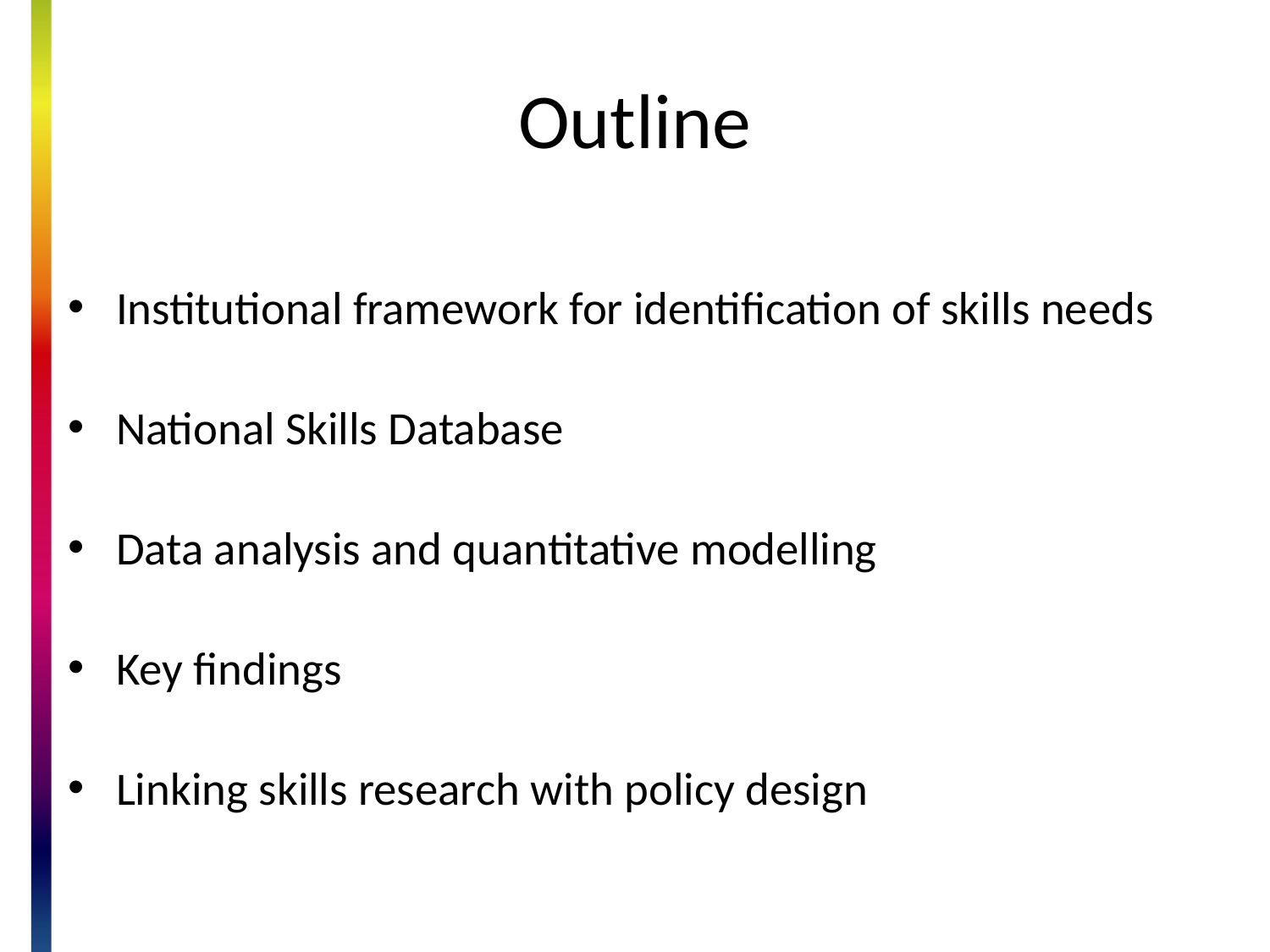

# Outline
Institutional framework for identification of skills needs
National Skills Database
Data analysis and quantitative modelling
Key findings
Linking skills research with policy design